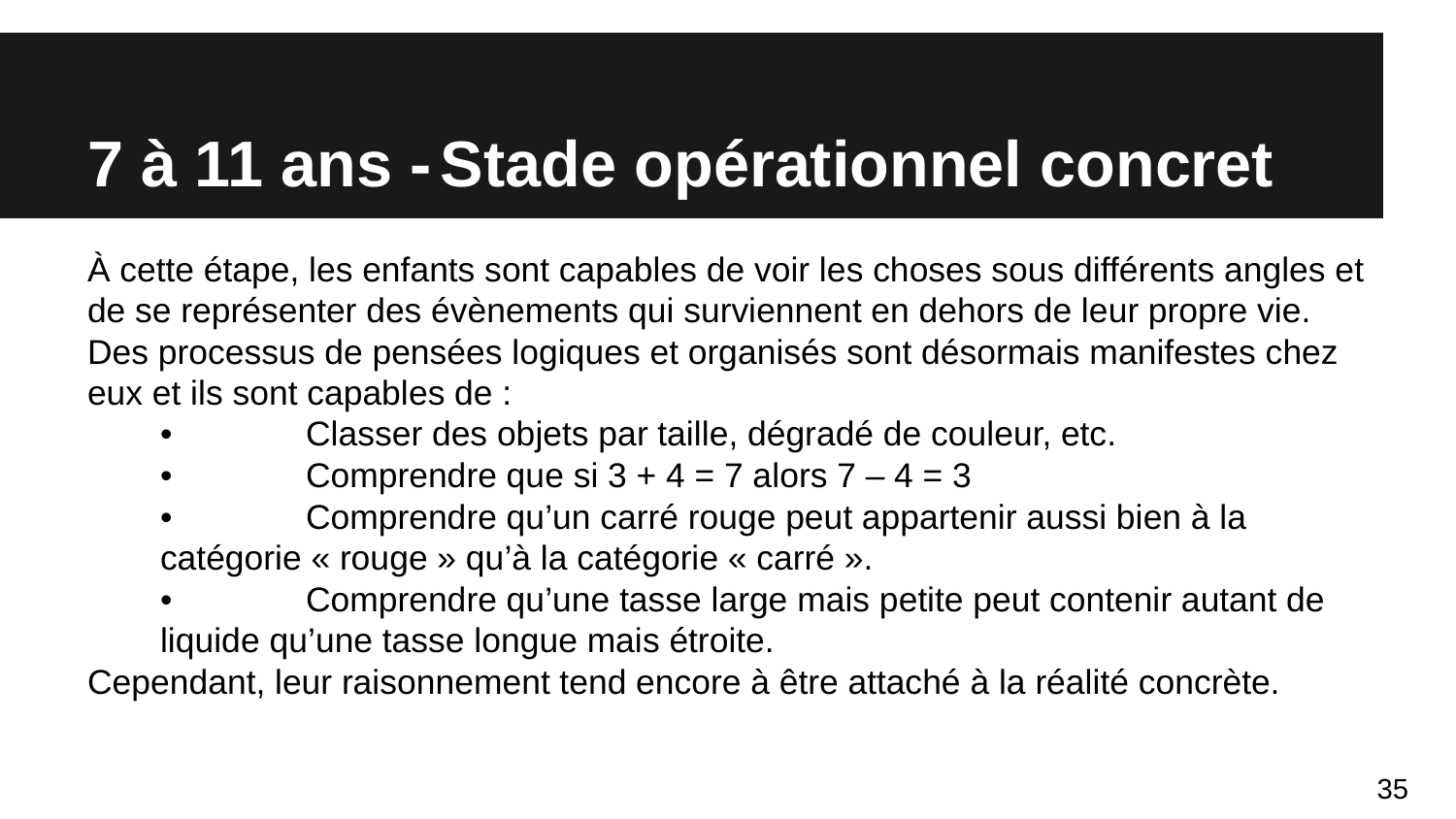

# 7 à 11 ans - Stade opérationnel concret
À cette étape, les enfants sont capables de voir les choses sous différents angles et de se représenter des évènements qui surviennent en dehors de leur propre vie. Des processus de pensées logiques et organisés sont désormais manifestes chez eux et ils sont capables de :
•	Classer des objets par taille, dégradé de couleur, etc.
•	Comprendre que si 3 + 4 = 7 alors 7 – 4 = 3
•	Comprendre qu’un carré rouge peut appartenir aussi bien à la catégorie « rouge » qu’à la catégorie « carré ».
•	Comprendre qu’une tasse large mais petite peut contenir autant de liquide qu’une tasse longue mais étroite.
Cependant, leur raisonnement tend encore à être attaché à la réalité concrète.
35